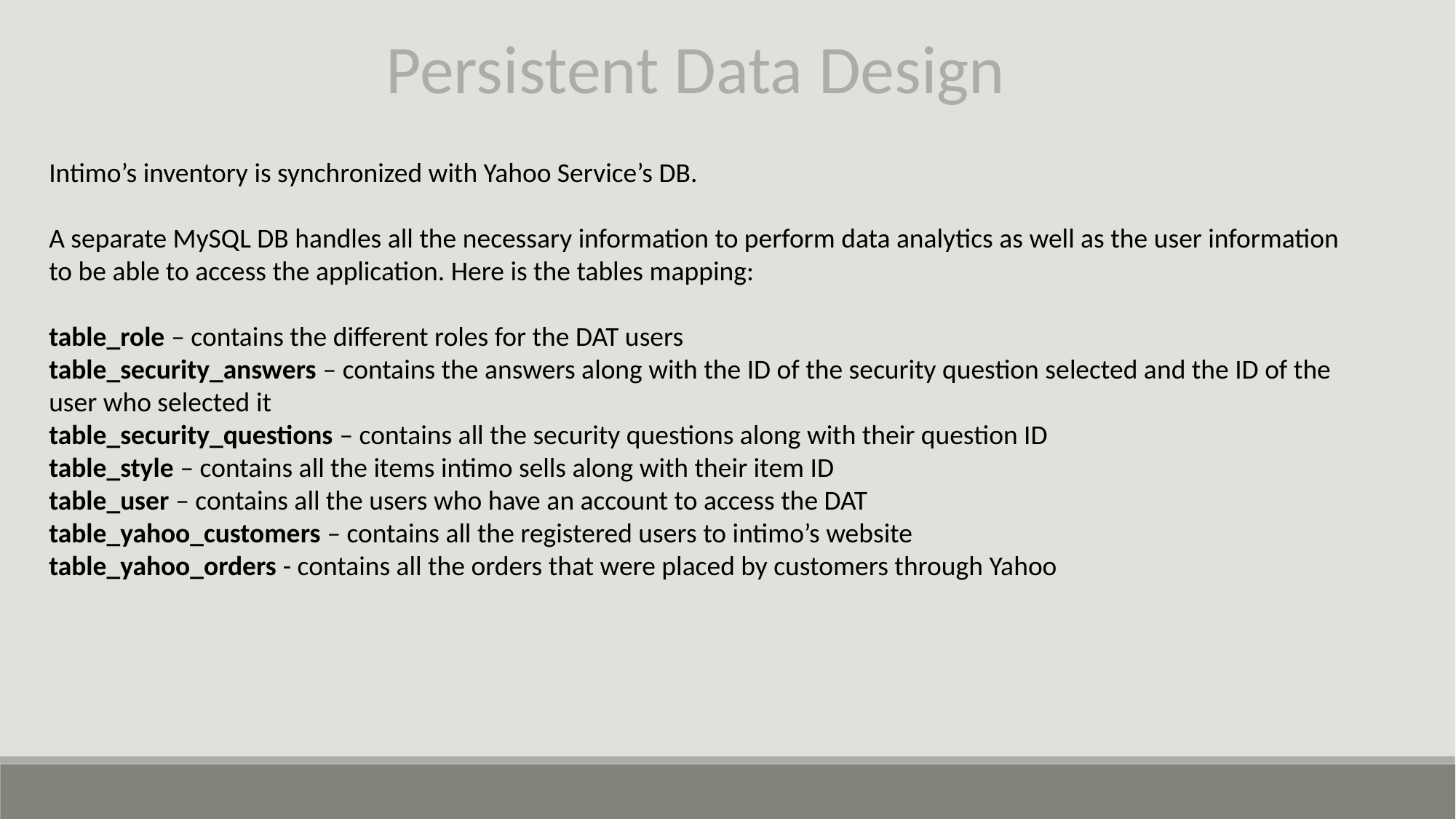

Persistent Data Design
Intimo’s inventory is synchronized with Yahoo Service’s DB.

A separate MySQL DB handles all the necessary information to perform data analytics as well as the user information to be able to access the application. Here is the tables mapping:

table_role – contains the different roles for the DAT users
table_security_answers – contains the answers along with the ID of the security question selected and the ID of the user who selected it
table_security_questions – contains all the security questions along with their question ID
table_style – contains all the items intimo sells along with their item ID
table_user – contains all the users who have an account to access the DAT
table_yahoo_customers – contains all the registered users to intimo’s website
table_yahoo_orders - contains all the orders that were placed by customers through Yahoo